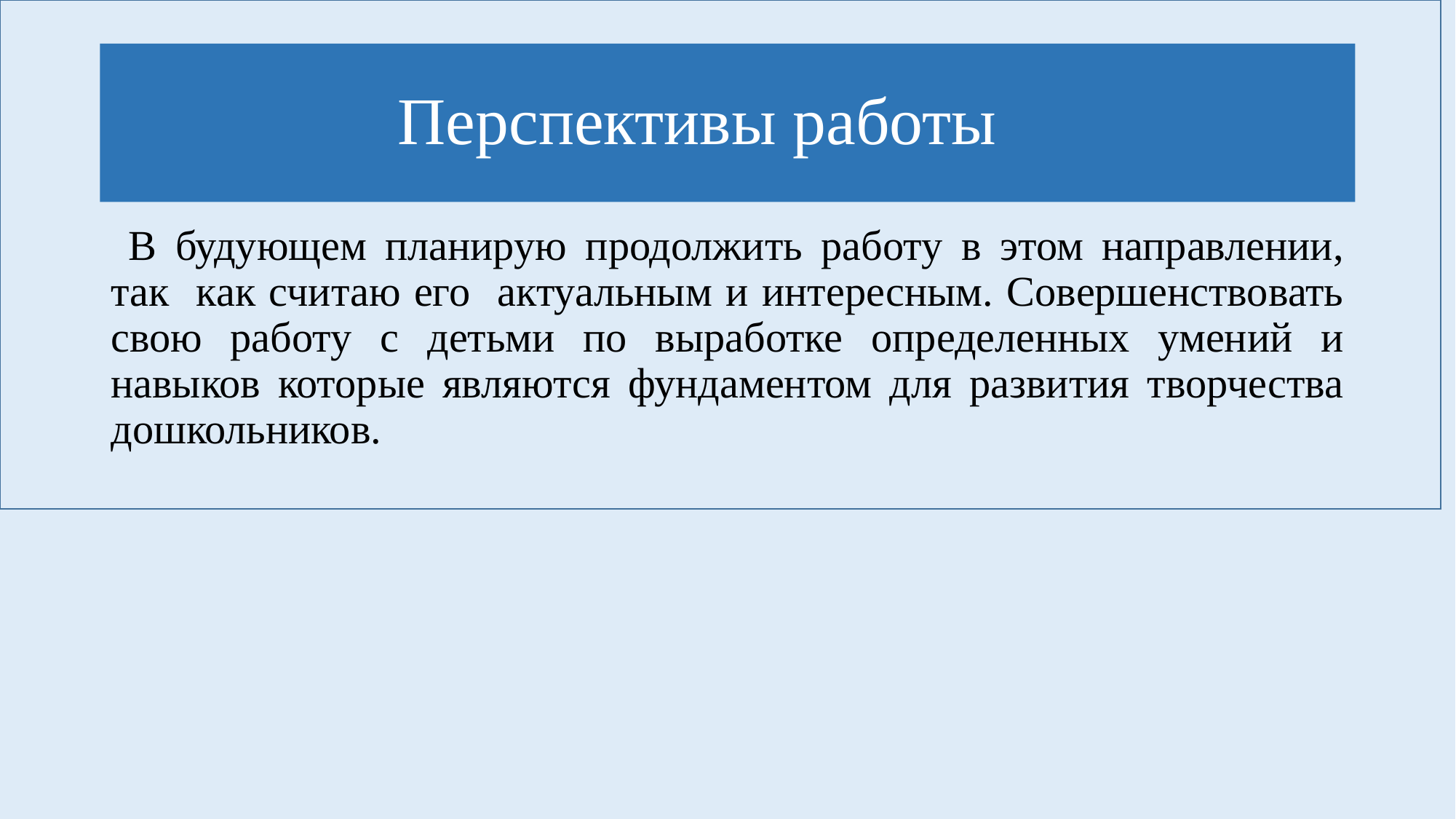

# Перспективы работы
 В будующем планирую продолжить работу в этом направлении, так  как считаю его  актуальным и интересным. Совершенствовать свою работу с детьми по выработке определенных умений и навыков которые являются фундаментом для развития творчества дошкольников.